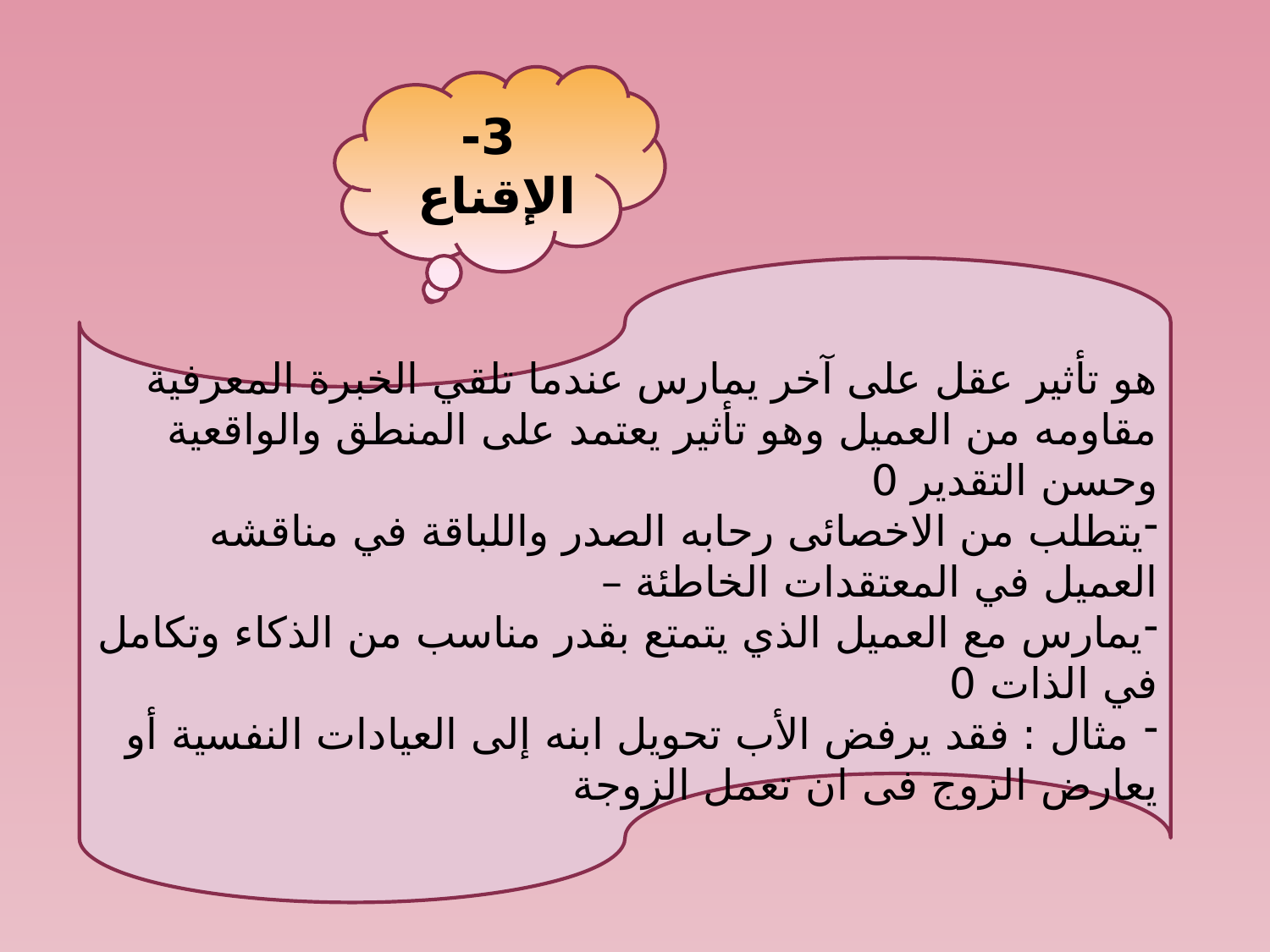

3- الإقناع
هو تأثير عقل على آخر يمارس عندما تلقي الخبرة المعرفية مقاومه من العميل وهو تأثير يعتمد على المنطق والواقعية وحسن التقدير 0
يتطلب من الاخصائى رحابه الصدر واللباقة في مناقشه العميل في المعتقدات الخاطئة –
يمارس مع العميل الذي يتمتع بقدر مناسب من الذكاء وتكامل في الذات 0
 مثال : فقد يرفض الأب تحويل ابنه إلى العيادات النفسية أو يعارض الزوج فى ان تعمل الزوجة